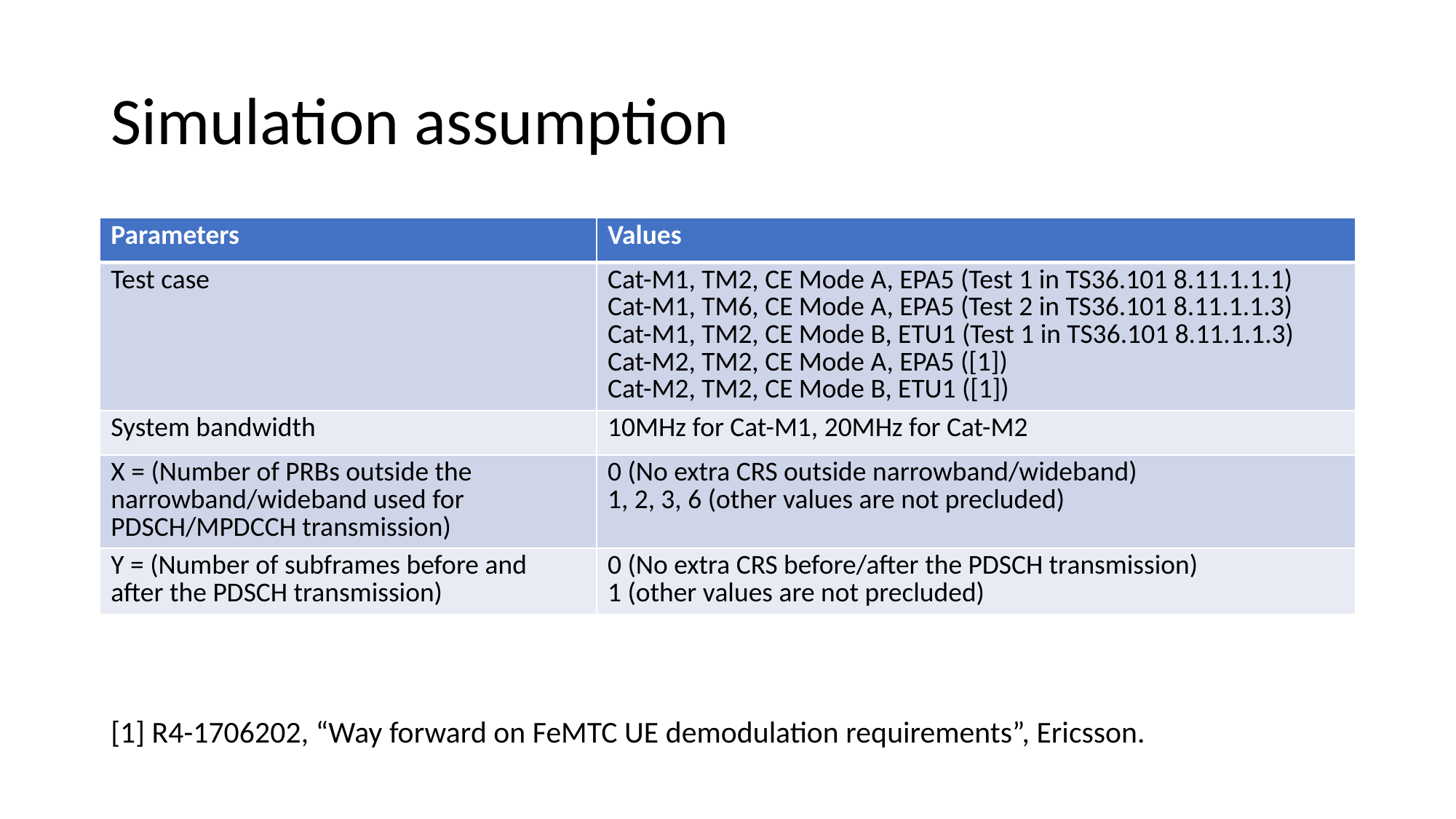

# Simulation assumption

[1] R4-1706202, “Way forward on FeMTC UE demodulation requirements”, Ericsson.
| Parameters | Values |
| --- | --- |
| Test case | Cat-M1, TM2, CE Mode A, EPA5 (Test 1 in TS36.101 8.11.1.1.1) Cat-M1, TM6, CE Mode A, EPA5 (Test 2 in TS36.101 8.11.1.1.3) Cat-M1, TM2, CE Mode B, ETU1 (Test 1 in TS36.101 8.11.1.1.3) Cat-M2, TM2, CE Mode A, EPA5 ([1]) Cat-M2, TM2, CE Mode B, ETU1 ([1]) |
| System bandwidth | 10MHz for Cat-M1, 20MHz for Cat-M2 |
| X = (Number of PRBs outside the narrowband/wideband used for PDSCH/MPDCCH transmission) | 0 (No extra CRS outside narrowband/wideband) 1, 2, 3, 6 (other values are not precluded) |
| Y = (Number of subframes before and after the PDSCH transmission) | 0 (No extra CRS before/after the PDSCH transmission) 1 (other values are not precluded) |